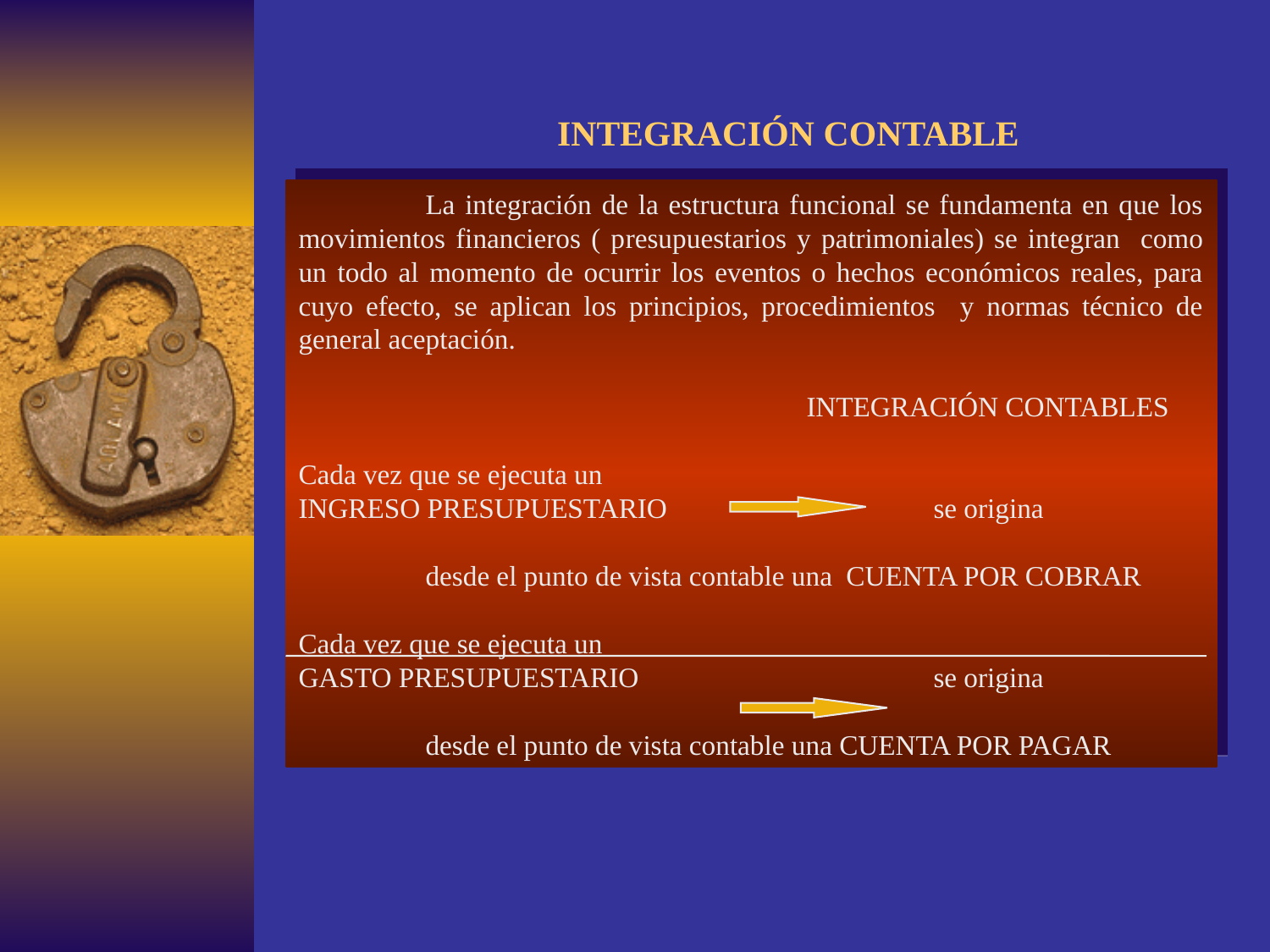

# INTEGRACIÓN CONTABLE
	La integración de la estructura funcional se fundamenta en que los movimientos financieros ( presupuestarios y patrimoniales) se integran  como un todo al momento de ocurrir los eventos o hechos económicos reales, para cuyo efecto, se aplican los principios, procedimientos  y normas técnico de general aceptación.

				INTEGRACIÓN CONTABLES

Cada vez que se ejecuta un
INGRESO PRESUPUESTARIO			se origina

	desde el punto de vista contable una  CUENTA POR COBRAR

Cada vez que se ejecuta un
GASTO PRESUPUESTARIO			se origina

	desde el punto de vista contable una CUENTA POR PAGAR